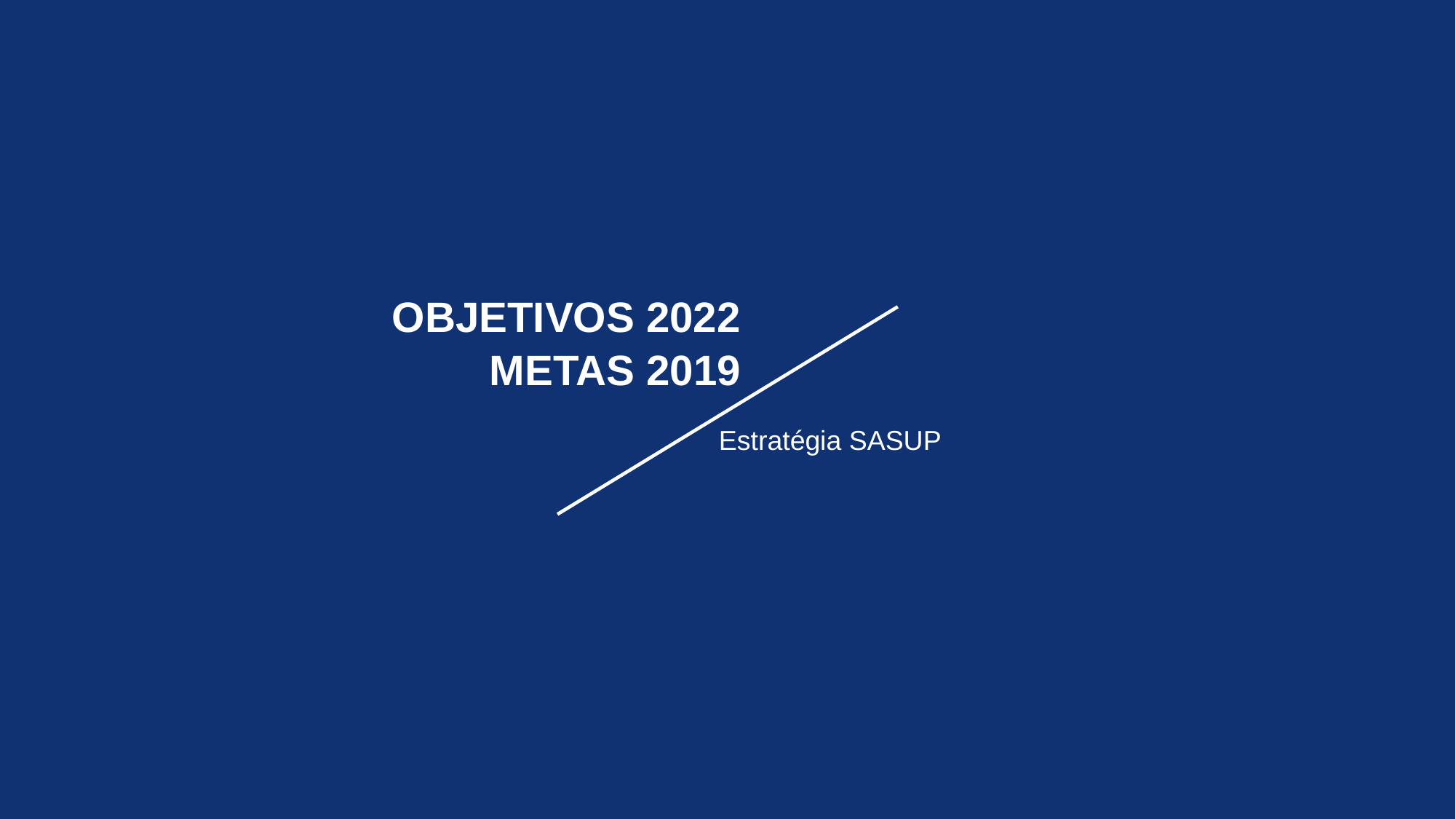

# OBJETIVOS 2022 METAS 2019
Estratégia SASUP